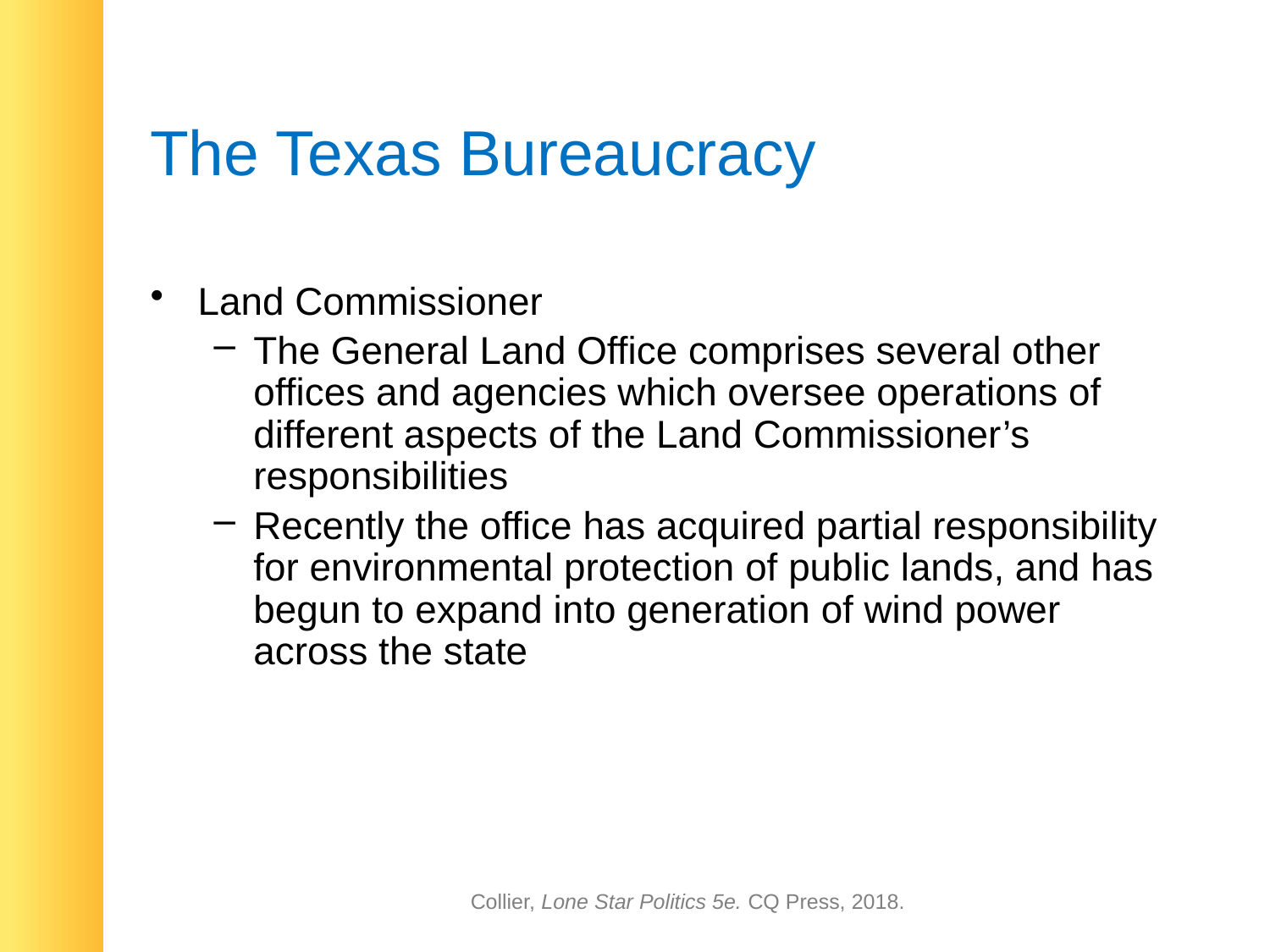

# The Texas Bureaucracy
Land Commissioner
The General Land Office comprises several other offices and agencies which oversee operations of different aspects of the Land Commissioner’s responsibilities
Recently the office has acquired partial responsibility for environmental protection of public lands, and has begun to expand into generation of wind power across the state
Collier, Lone Star Politics 5e. CQ Press, 2018.